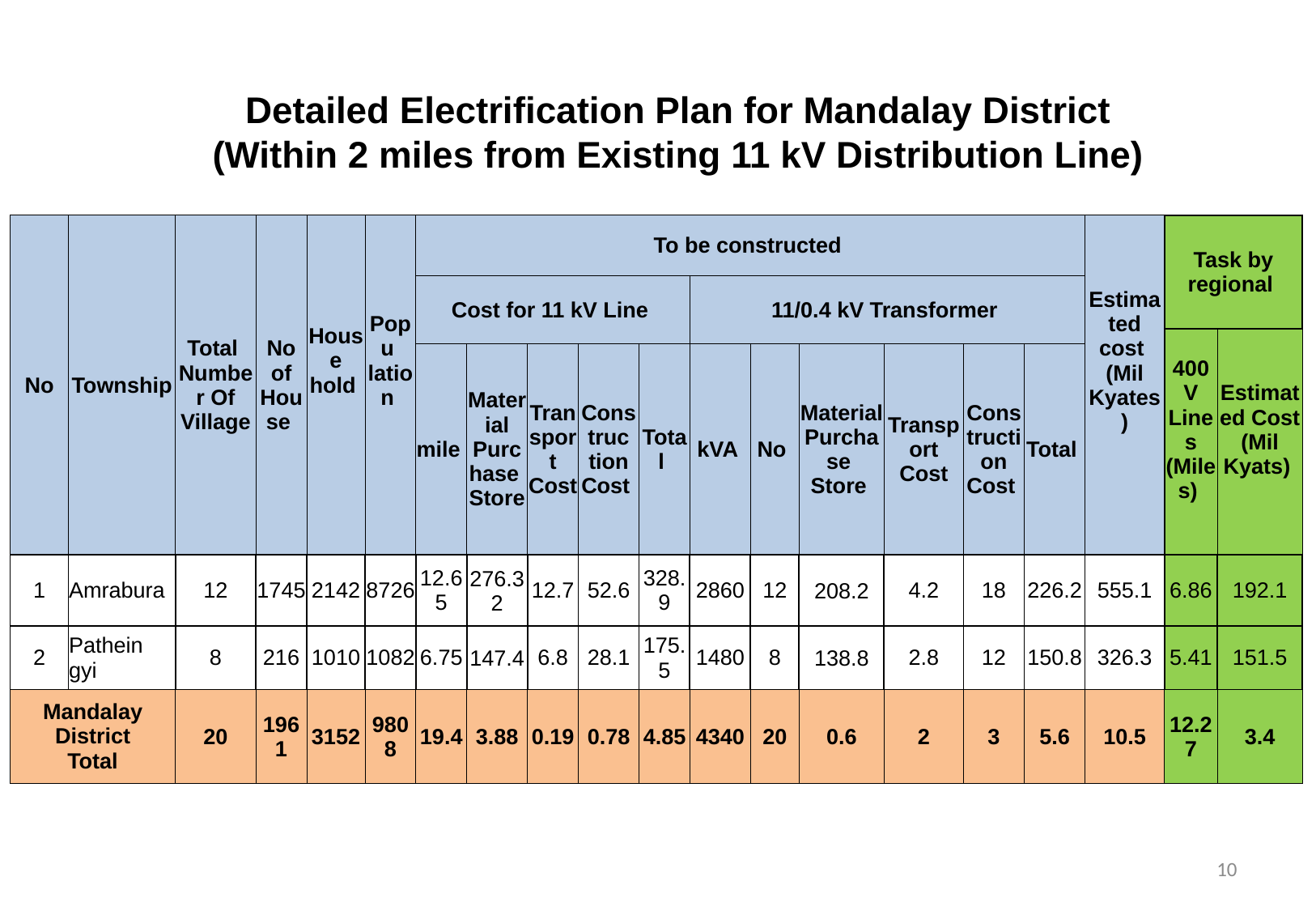

Detailed Electrification Plan for Mandalay District
(Within 2 miles from Existing 11 kV Distribution Line)
| No | Township | Total Number Of Village | No of House | House hold | Popu lation | To be constructed |  |  |  |  |  |  |  |  |  |  | Estimated cost (Mil Kyates) | Task by regional |  |
| --- | --- | --- | --- | --- | --- | --- | --- | --- | --- | --- | --- | --- | --- | --- | --- | --- | --- | --- | --- |
|  |  |  |  |  |  | Cost for 11 kV Line |  |  |  |  | 11/0.4 kV Transformer |  |  |  |  |  |  |  |  |
|  |  |  |  |  |  |  |  |  |  |  |  |  |  |  |  |  |  | 400 V Lines (Miles) | Estimated Cost (Mil Kyats) |
|  |  |  |  |  |  | mile | Material Purchase Store | Transport Cost | Construc tion Cost | Total | kVA | No | Material Purchase Store | Transport Cost | Construction Cost | Total |  |  |  |
| 1 | Amrabura | 12 | 1745 | 2142 | 8726 | 12.65 | 276.32 | 12.7 | 52.6 | 328.9 | 2860 | 12 | 208.2 | 4.2 | 18 | 226.2 | 555.1 | 6.86 | 192.1 |
| 2 | Pathein gyi | 8 | 216 | 1010 | 1082 | 6.75 | 147.4 | 6.8 | 28.1 | 175.5 | 1480 | 8 | 138.8 | 2.8 | 12 | 150.8 | 326.3 | 5.41 | 151.5 |
| Mandalay District Total |  | 20 | 1961 | 3152 | 9808 | 19.4 | 3.88 | 0.19 | 0.78 | 4.85 | 4340 | 20 | 0.6 | 2 | 3 | 5.6 | 10.5 | 12.27 | 3.4 |
10